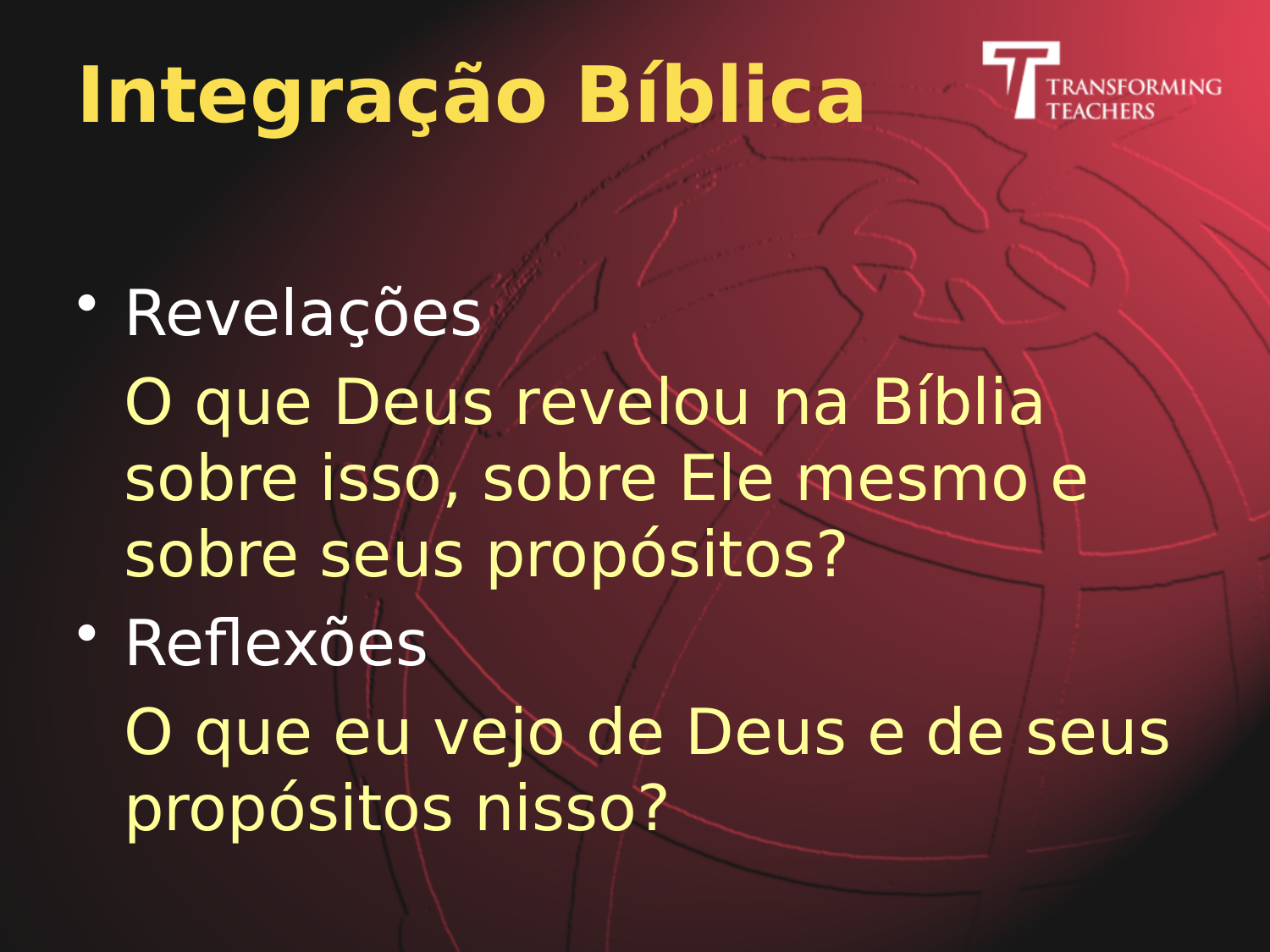

# Integração Bíblica
Revelações
	O que Deus revelou na Bíblia sobre isso, sobre Ele mesmo e sobre seus propósitos?
Reflexões
	O que eu vejo de Deus e de seus propósitos nisso?